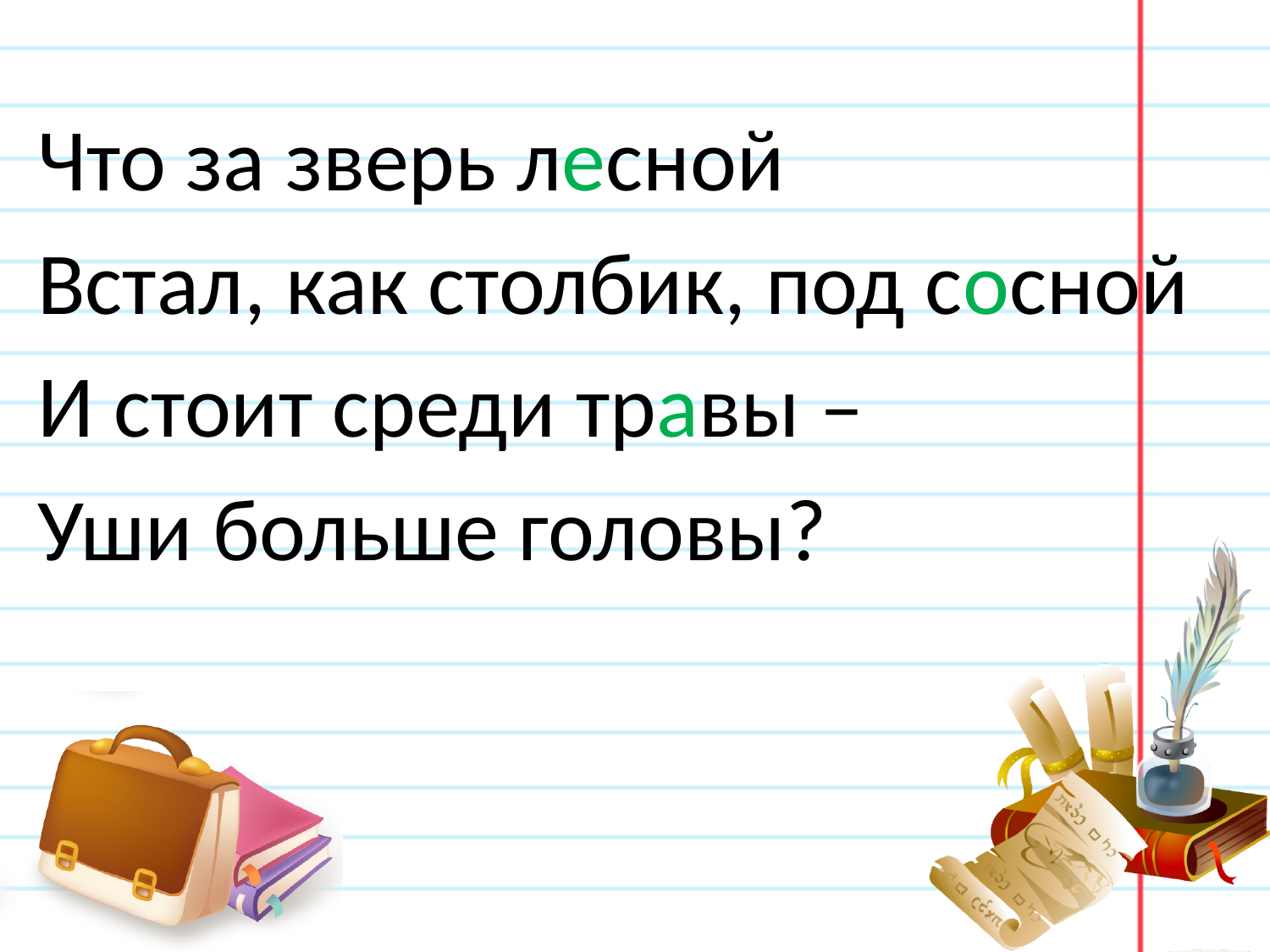

#
Что за зверь лесной
Встал, как столбик, под сосной
И стоит среди травы –
Уши больше головы?